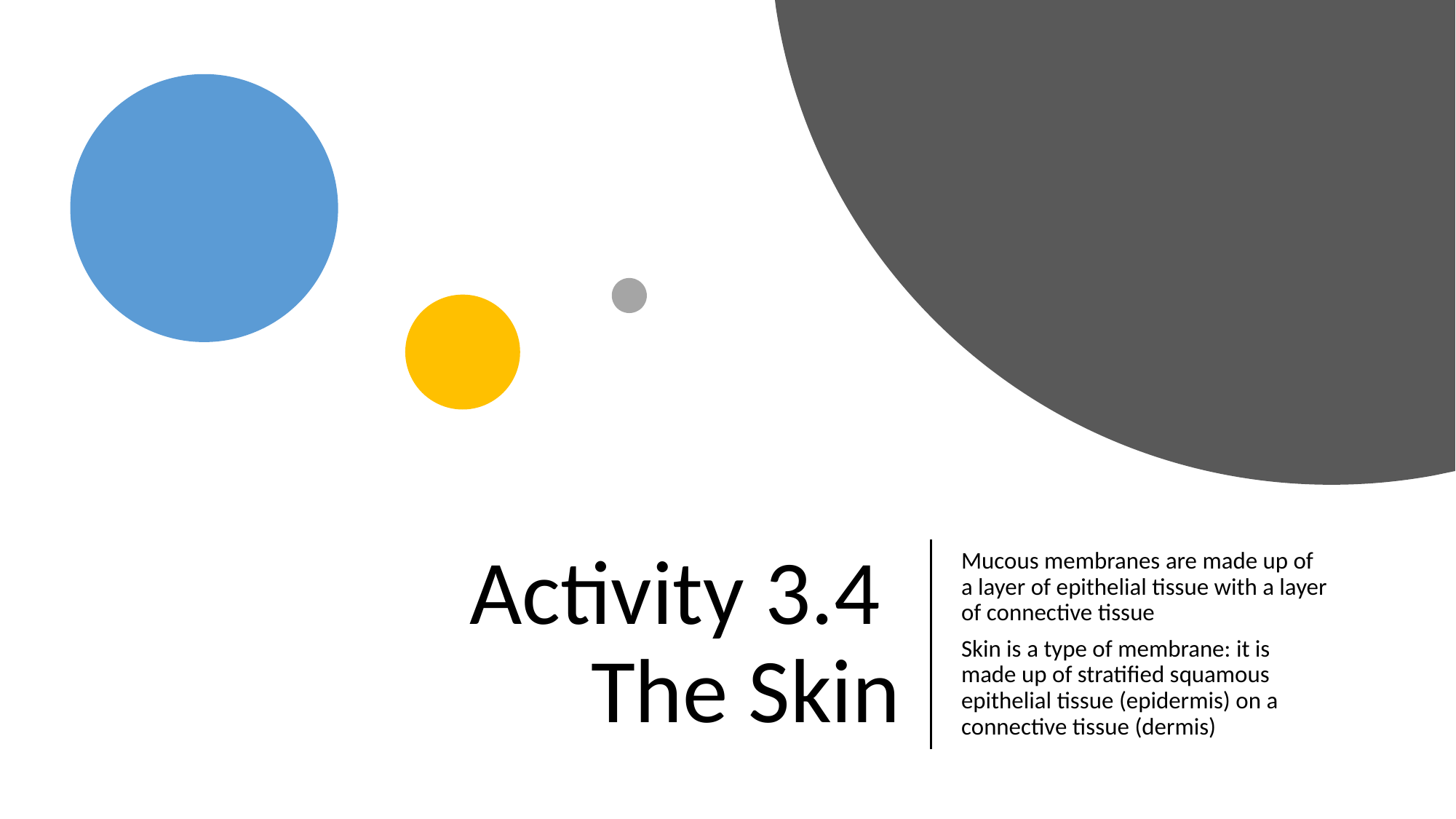

# Activity 3.4  The Skin
Mucous membranes are made up of a layer of epithelial tissue with a layer of connective tissue
Skin is a type of membrane: it is made up of stratified squamous epithelial tissue (epidermis) on a connective tissue (dermis)